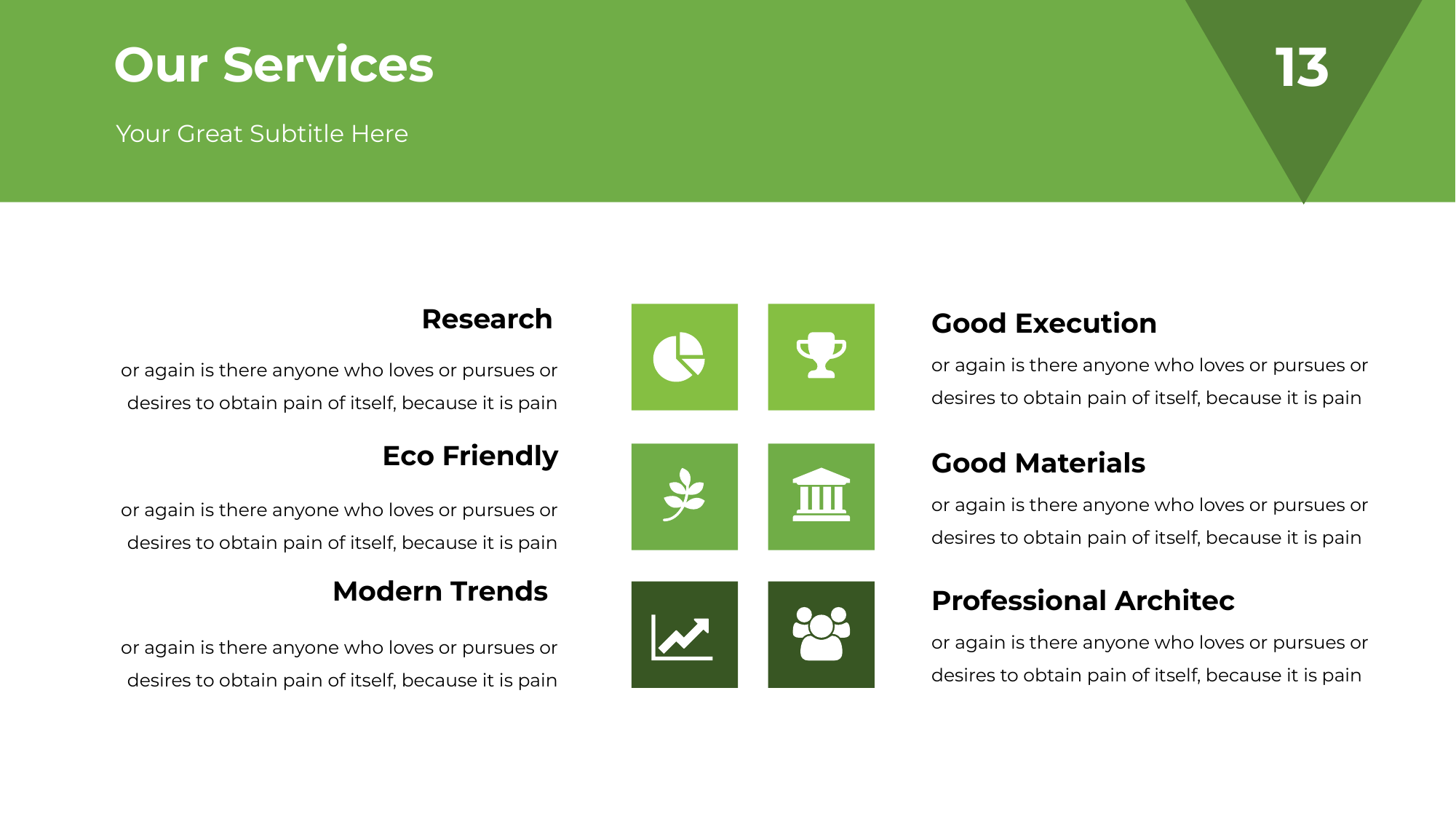

13
Our Services
Your Great Subtitle Here
Research
Good Execution

or again is there anyone who loves or pursues or desires to obtain pain of itself, because it is pain
or again is there anyone who loves or pursues or desires to obtain pain of itself, because it is pain
Eco Friendly
Good Materials

or again is there anyone who loves or pursues or desires to obtain pain of itself, because it is pain
or again is there anyone who loves or pursues or desires to obtain pain of itself, because it is pain
Modern Trends
Professional Architec

or again is there anyone who loves or pursues or desires to obtain pain of itself, because it is pain
or again is there anyone who loves or pursues or desires to obtain pain of itself, because it is pain